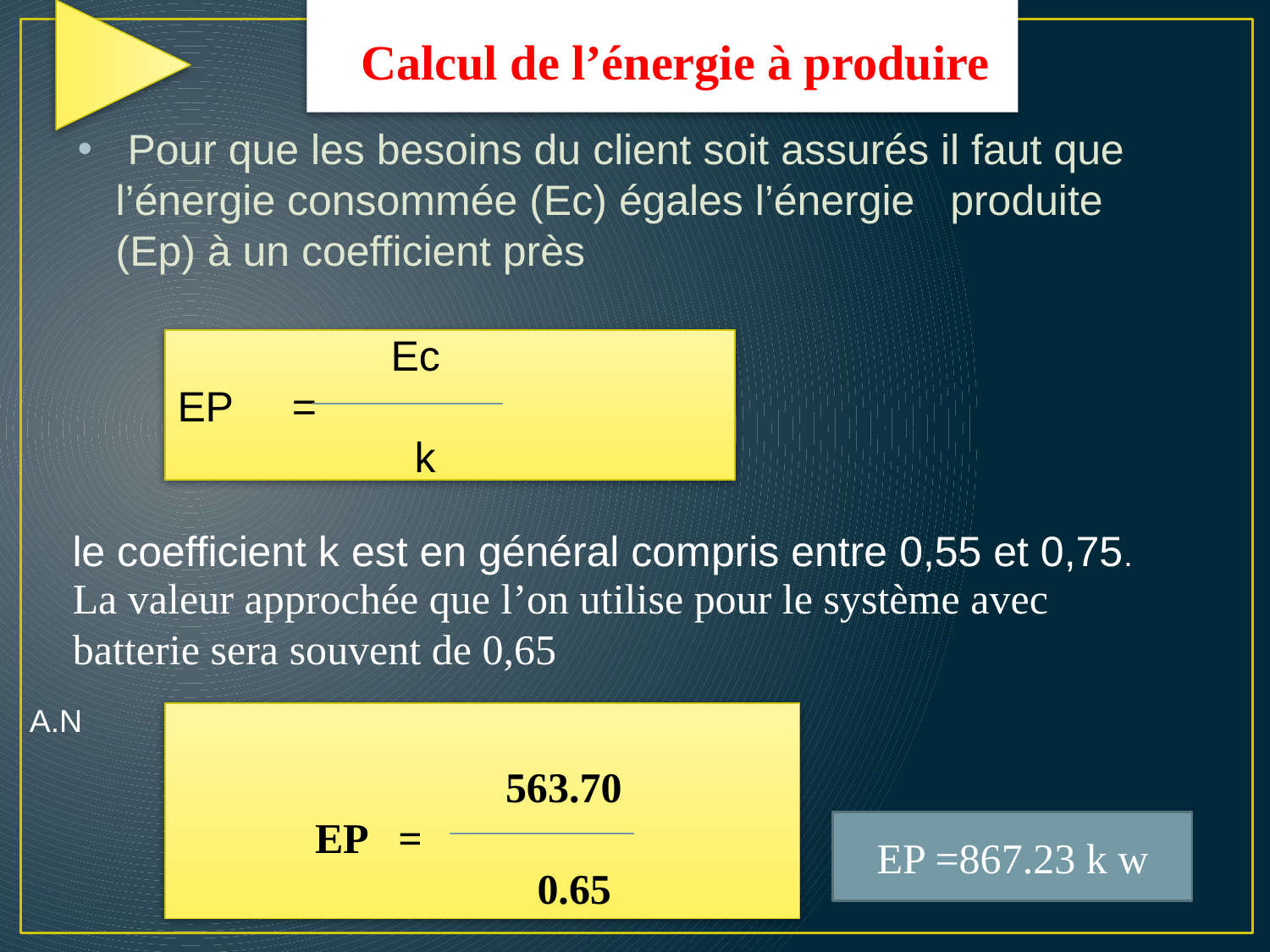

Calcul de l’énergie à produire
 Pour que les besoins du client soit assurés il faut que l’énergie consommée (Ec) égales l’énergie   produite (Ep) à un coefficient près
                  Ec
EP     =
                    k
le coefficient k est en général compris entre 0,55 et 0,75.
La valeur approchée que l’on utilise pour le système avec batterie sera souvent de 0,65
A.N

                               563.70
             EP   =
                                  0.65
EP =867.23 k w